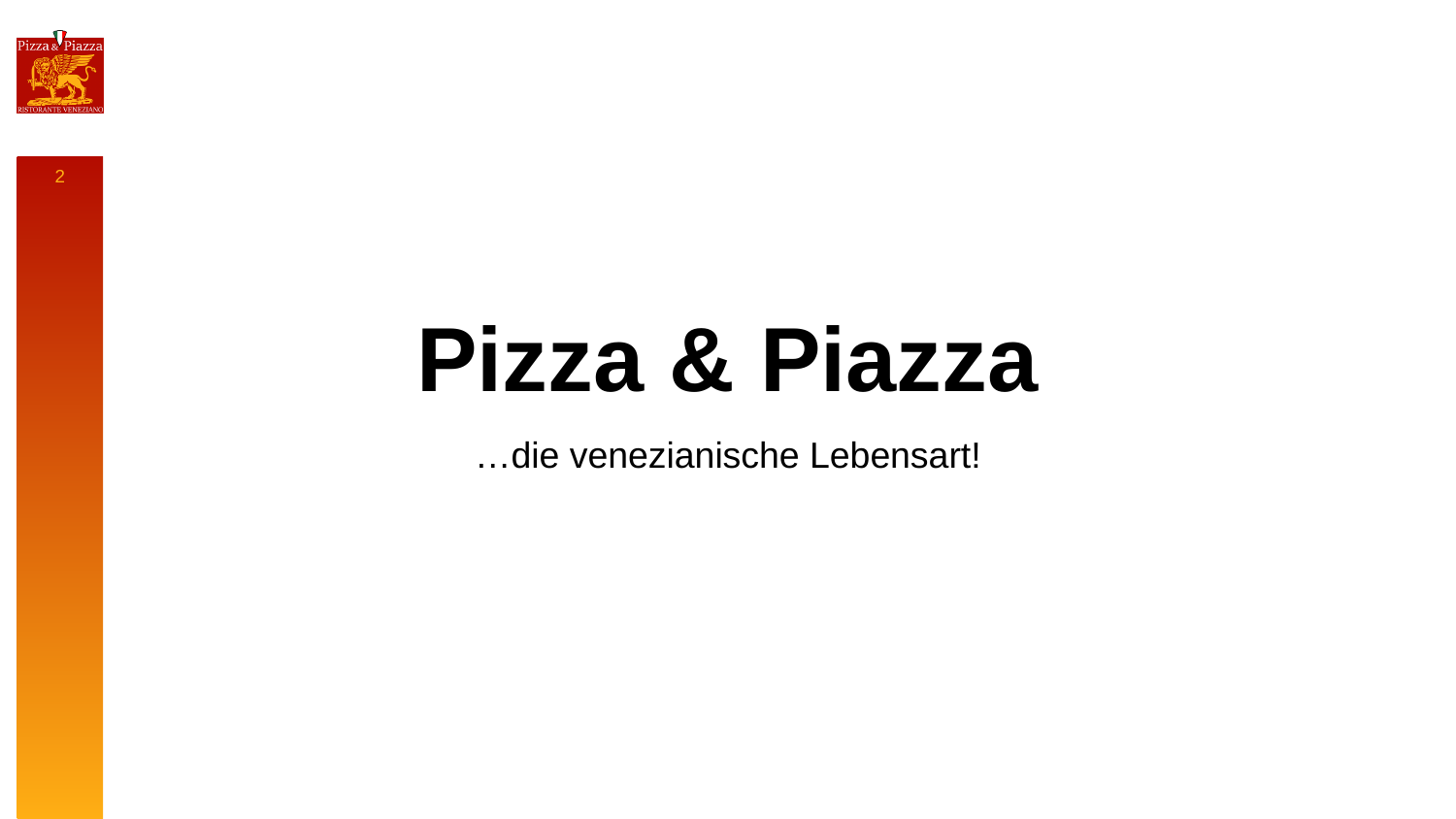

# Pizza & Piazza
2
…die venezianische Lebensart!